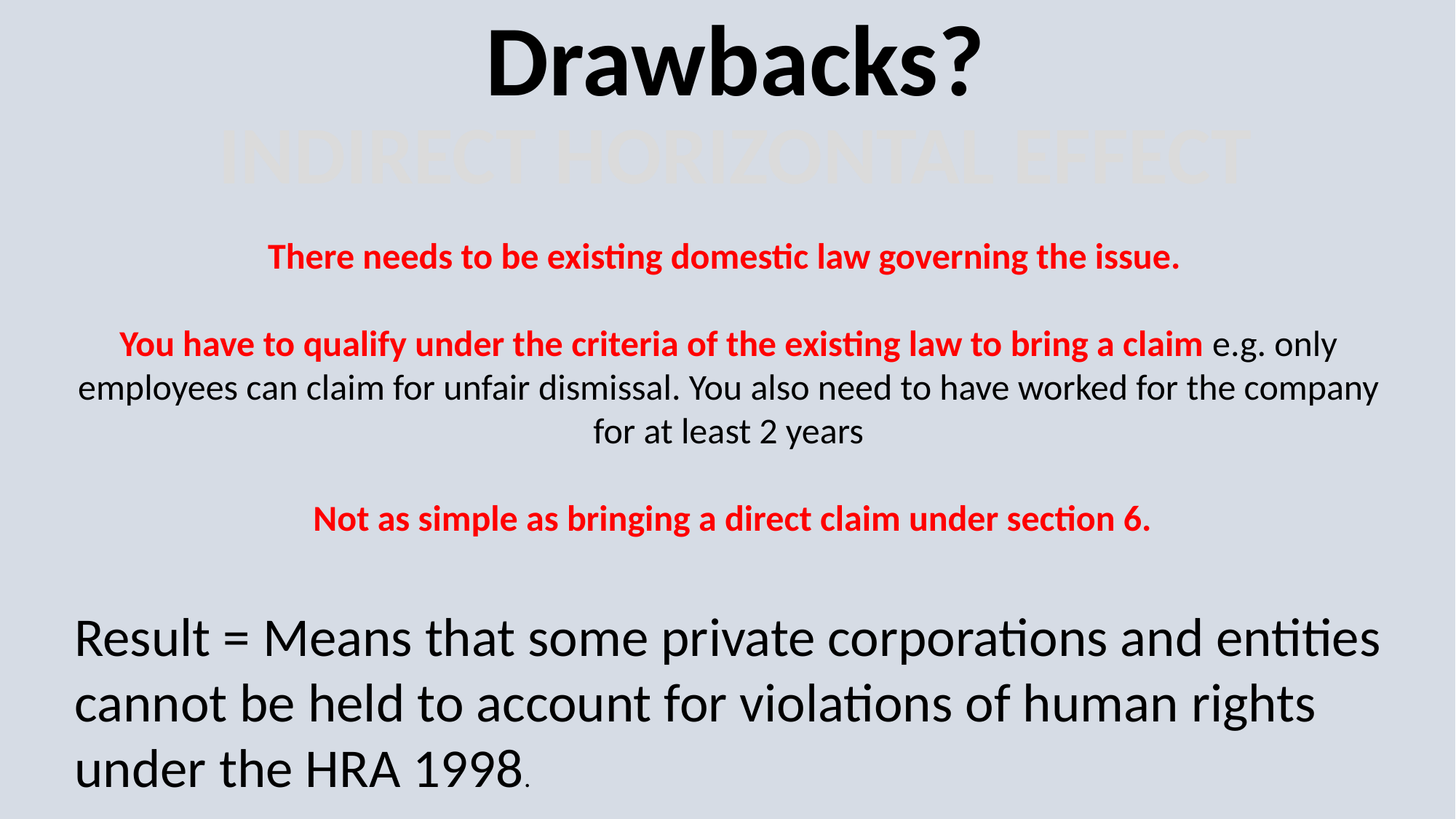

# Drawbacks?
INDIRECT HORIZONTAL EFFECT
There needs to be existing domestic law governing the issue.

You have to qualify under the criteria of the existing law to bring a claim e.g. only employees can claim for unfair dismissal. You also need to have worked for the company for at least 2 years

 Not as simple as bringing a direct claim under section 6.

Result = Means that some private corporations and entities cannot be held to account for violations of human rights under the HRA 1998.